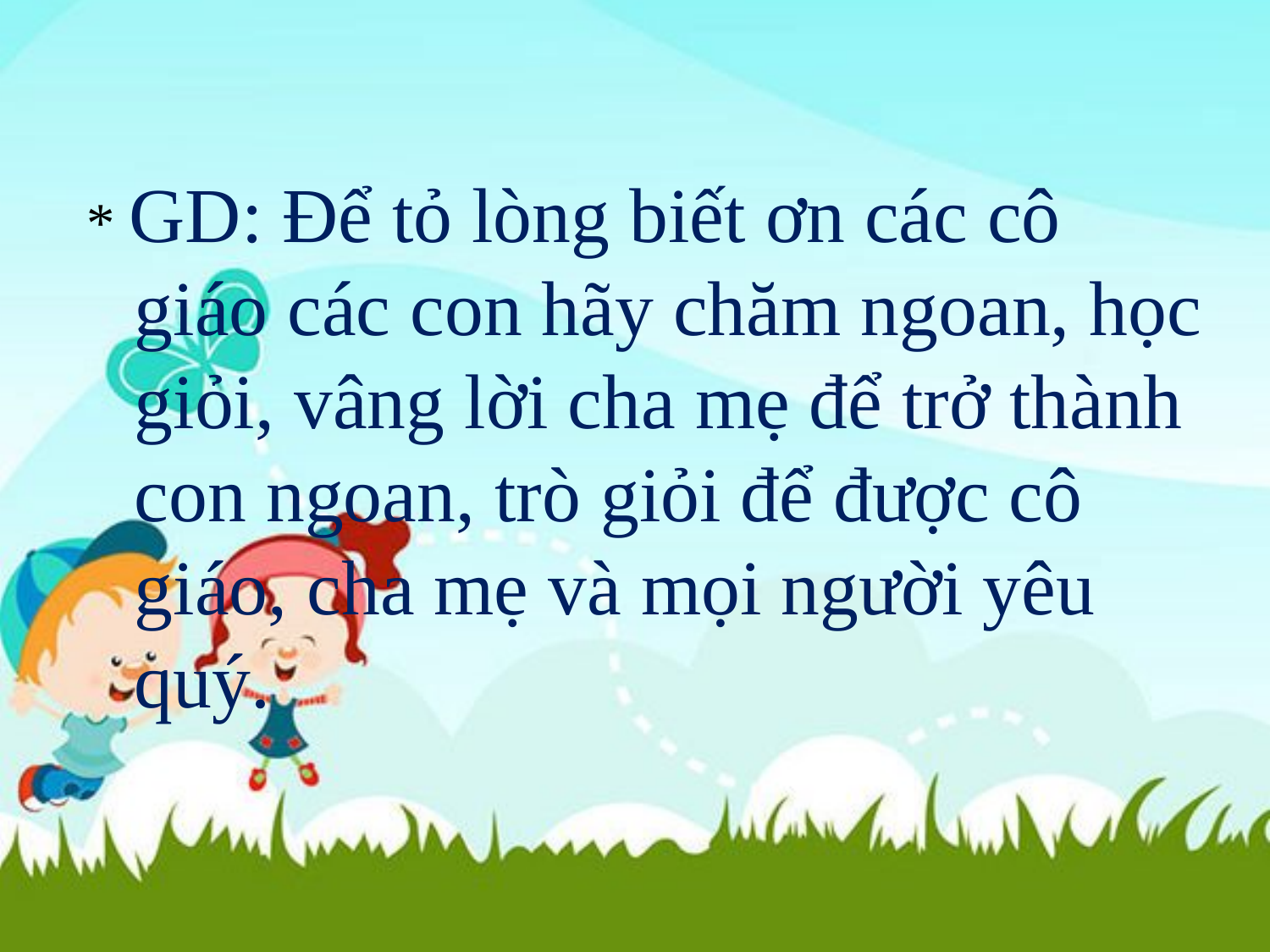

* GD: Để tỏ lòng biết ơn các cô giáo các con hãy chăm ngoan, học giỏi, vâng lời cha mẹ để trở thành con ngoan, trò giỏi để được cô giáo, cha mẹ và mọi người yêu quý.